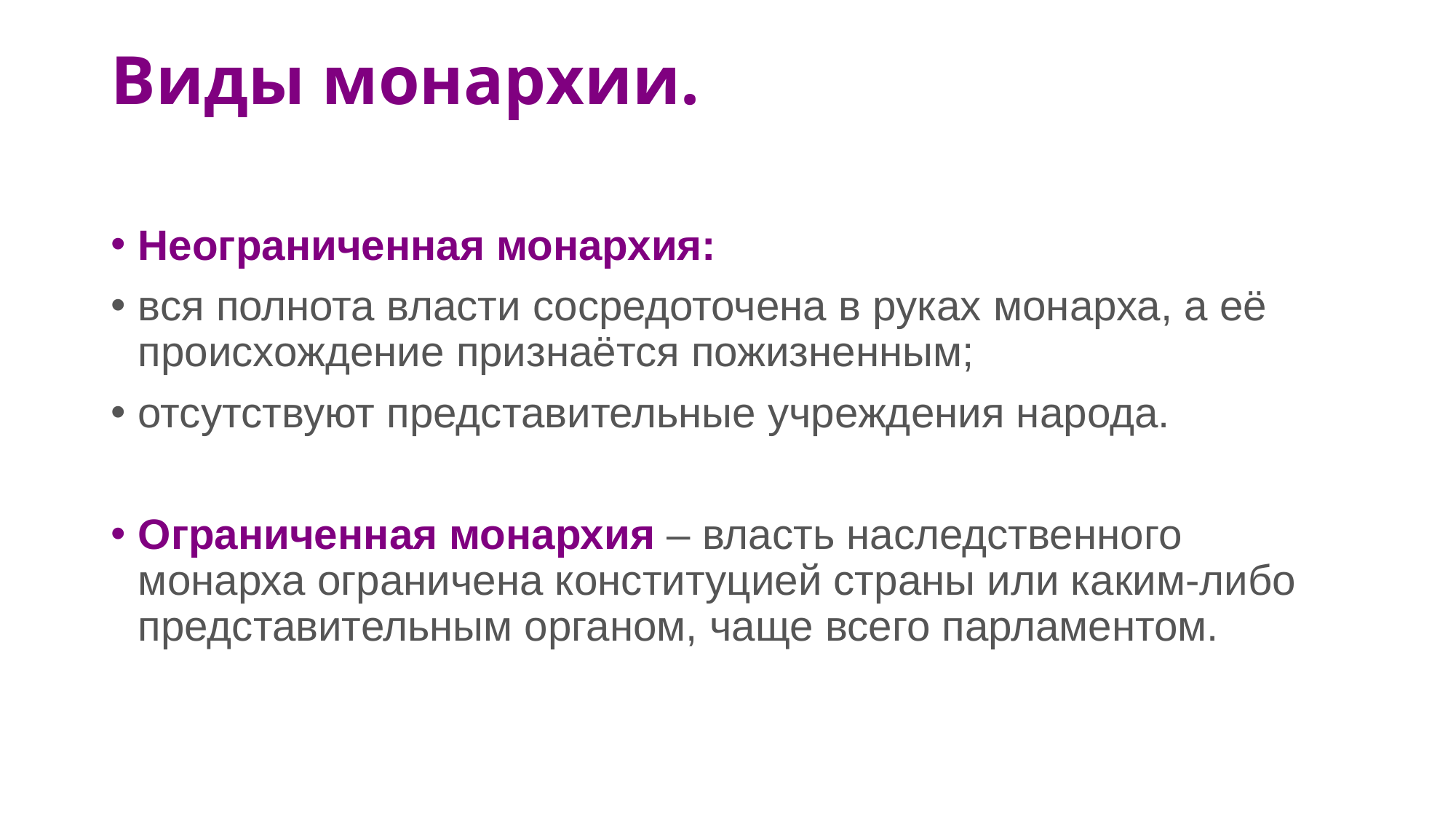

# Виды монархии.
Неограниченная монархия:
вся полнота власти сосредоточена в руках монарха, а её происхождение признаётся пожизненным;
отсутствуют представительные учреждения народа.

Ограниченная монархия – власть наследственного монарха ограничена конституцией страны или каким-либо представительным органом, чаще всего парламентом.